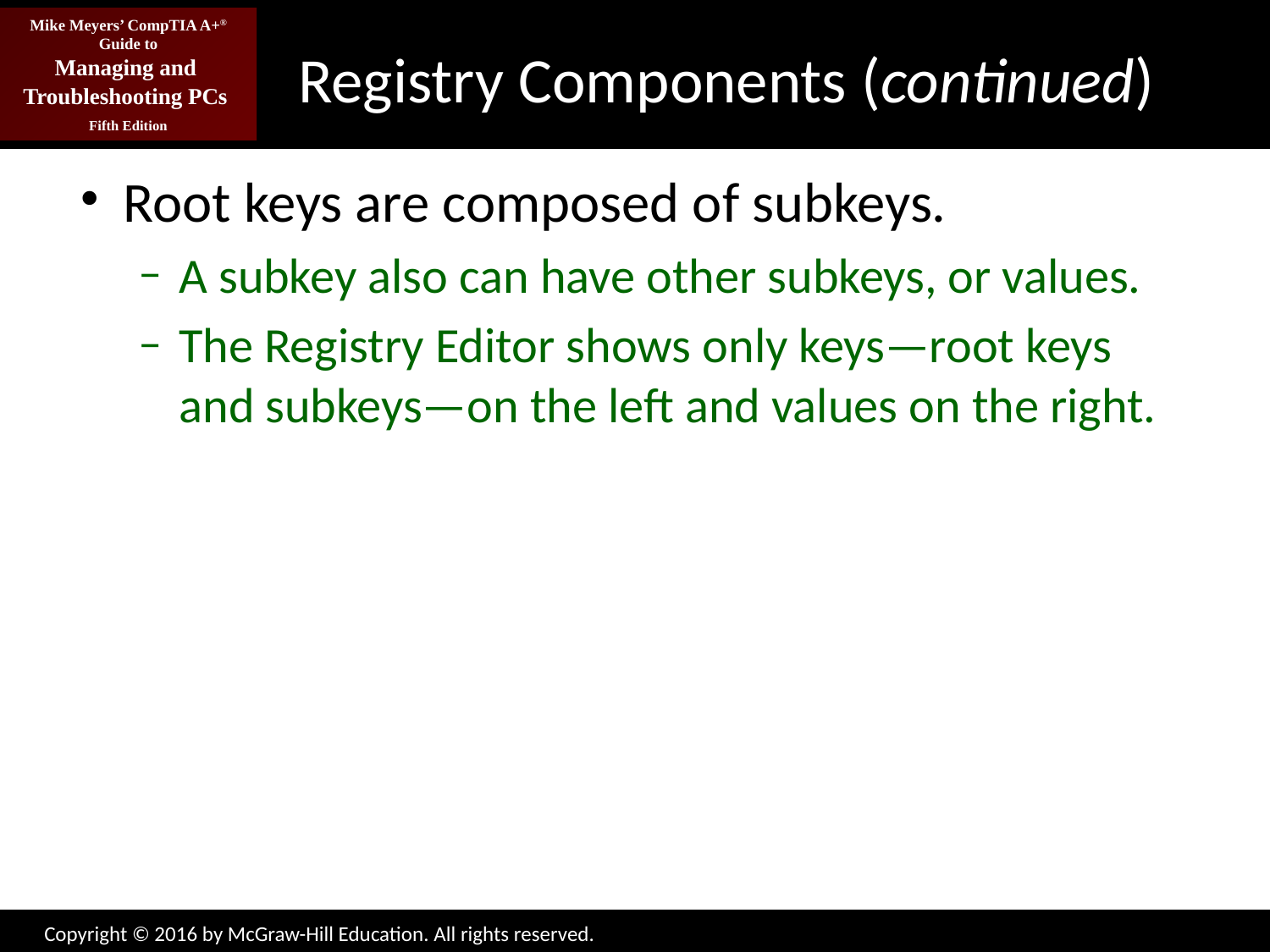

# Registry Components (continued)
Root keys are composed of subkeys.
A subkey also can have other subkeys, or values.
The Registry Editor shows only keys—root keys and subkeys—on the left and values on the right.